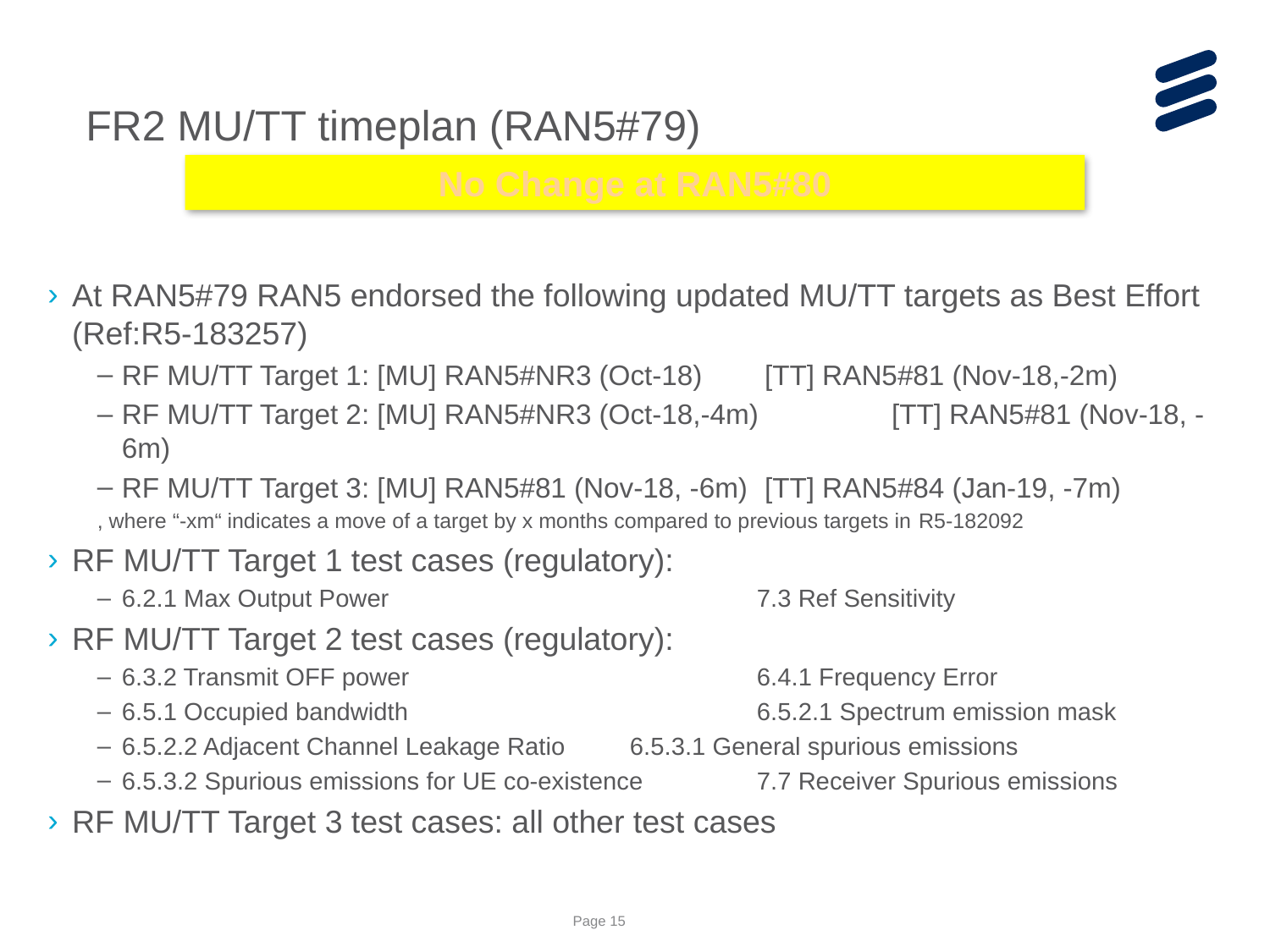

FR2 MU/TT timeplan (RAN5#79)
No Change at RAN5#80

At RAN5#79 RAN5 endorsed the following updated MU/TT targets as Best Effort (Ref:R5-183257)
RF MU/TT Target 1: [MU] RAN5#NR3 (Oct-18)	 [TT] RAN5#81 (Nov-18,-2m)
RF MU/TT Target 2: [MU] RAN5#NR3 (Oct-18,-4m)	 [TT] RAN5#81 (Nov-18, -6m)
RF MU/TT Target 3: [MU] RAN5#81 (Nov-18, -6m)	 [TT] RAN5#84 (Jan-19, -7m)
, where “-xm“ indicates a move of a target by x months compared to previous targets in R5-182092
RF MU/TT Target 1 test cases (regulatory):
6.2.1 Max Output Power			7.3 Ref Sensitivity
RF MU/TT Target 2 test cases (regulatory):
6.3.2 Transmit OFF power 			6.4.1 Frequency Error
6.5.1 Occupied bandwidth 			6.5.2.1 Spectrum emission mask
6.5.2.2 Adjacent Channel Leakage Ratio  	6.5.3.1 General spurious emissions
6.5.3.2 Spurious emissions for UE co-existence	7.7 Receiver Spurious emissions
RF MU/TT Target 3 test cases: all other test cases